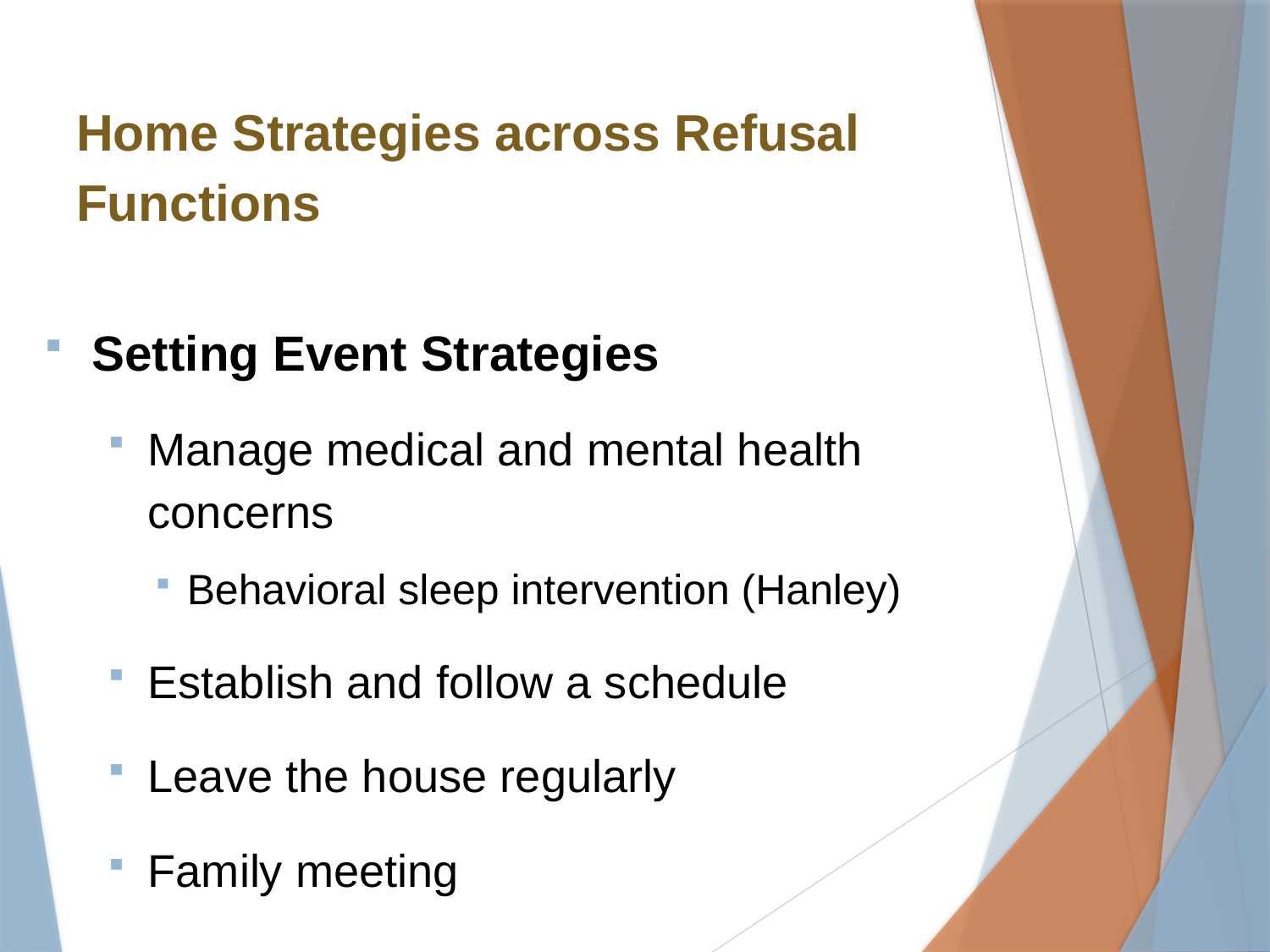

# Home Strategies across Refusal Functions
Setting Event Strategies
Manage medical and mental health concerns
Behavioral sleep intervention (Hanley)
Establish and follow a schedule
Leave the house regularly
Family meeting